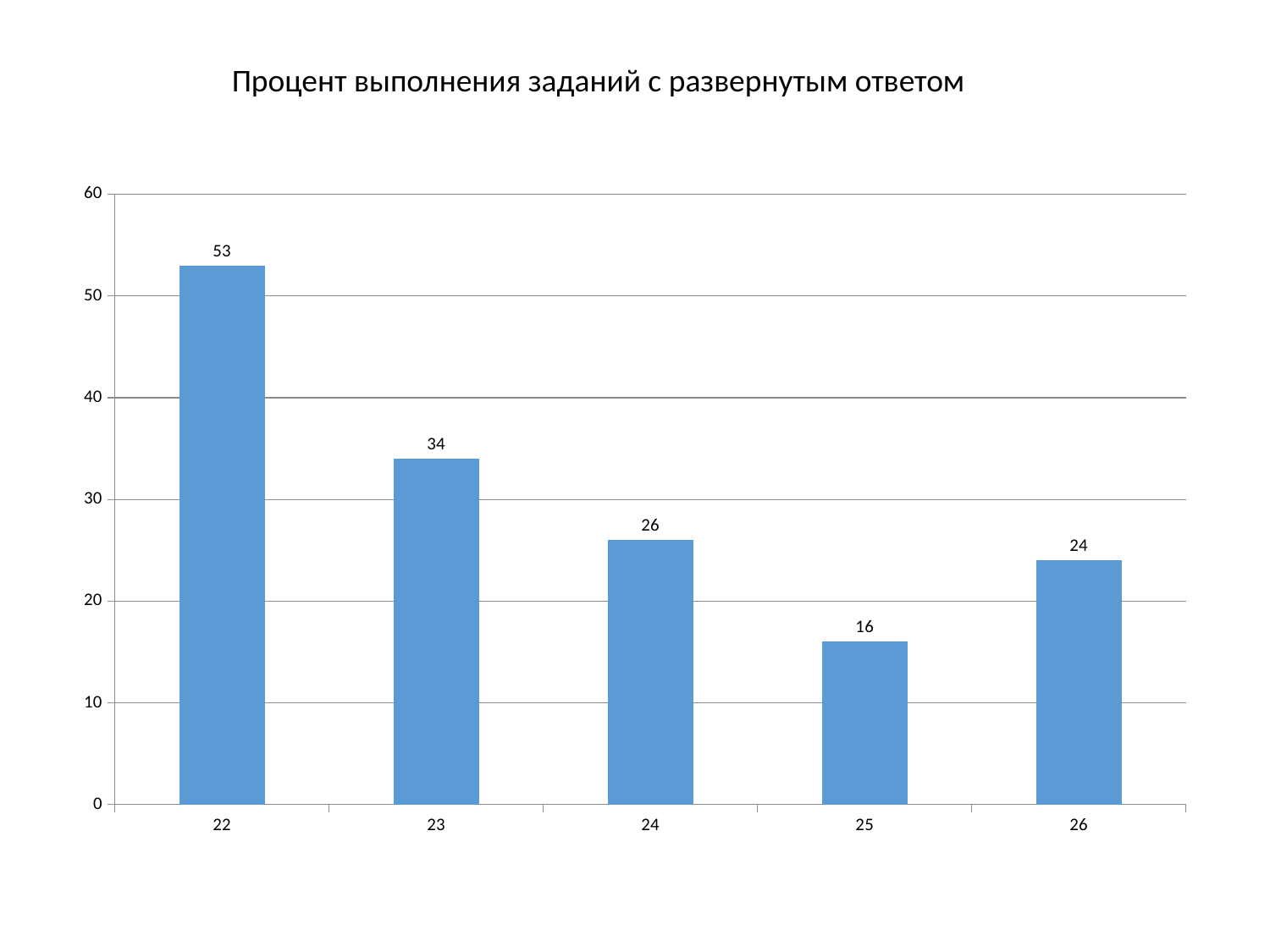

Процент выполнения заданий с развернутым ответом

### Chart

| Category |  |
|---|---|
| 22 | 53.0 |
| 23 | 34.0 |
| 24 | 26.0 |
| 25 | 16.0 |
| 26 | 24.0 |